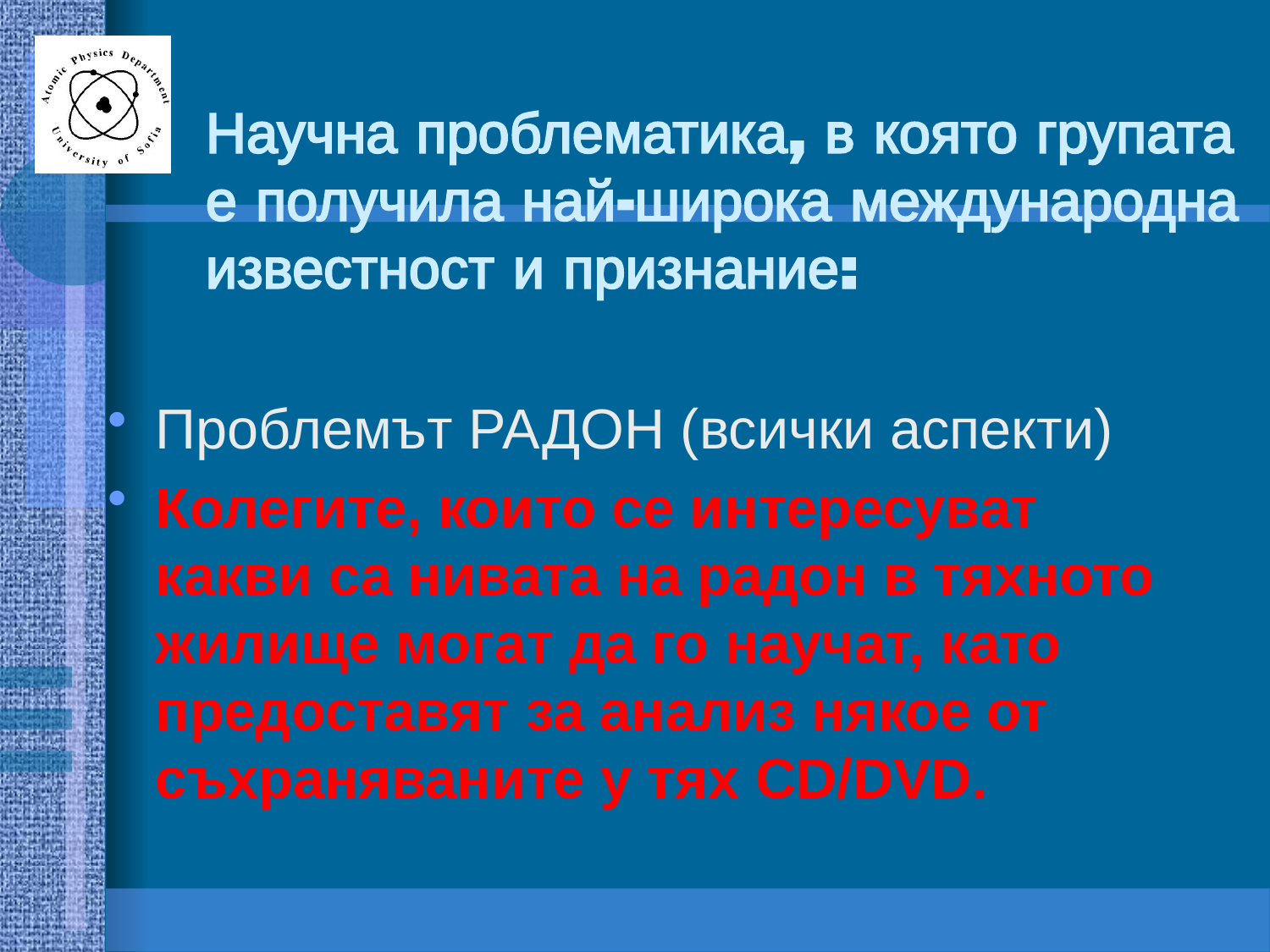

# Научна проблематика, в която групата е получила най-широка международна известност и признание:

Проблемът РАДОН (всички аспекти)
Колегите, които се интересуват какви са нивата на радон в тяхното жилище могат да го научат, като предоставят за анализ някое от съхраняваните у тях CD/DVD.